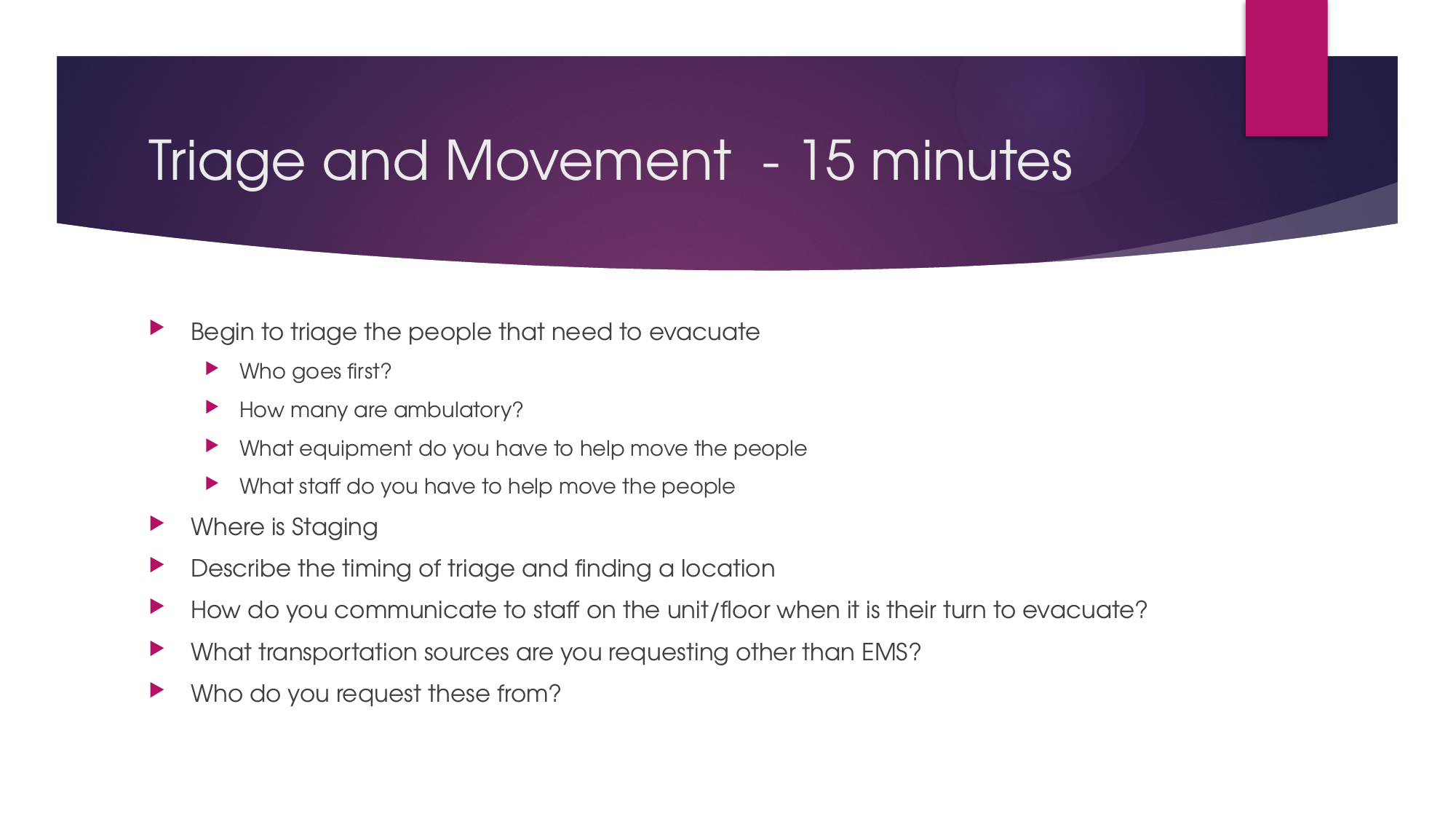

# Triage and Movement  - 15 minutes
Begin to triage the people that need to evacuate
Who goes first?
How many are ambulatory?
What equipment do you have to help move the people
What staff do you have to help move the people
Where is Staging
Describe the timing of triage and finding a location
How do you communicate to staff on the unit/floor when it is their turn to evacuate?
What transportation sources are you requesting other than EMS?
Who do you request these from?